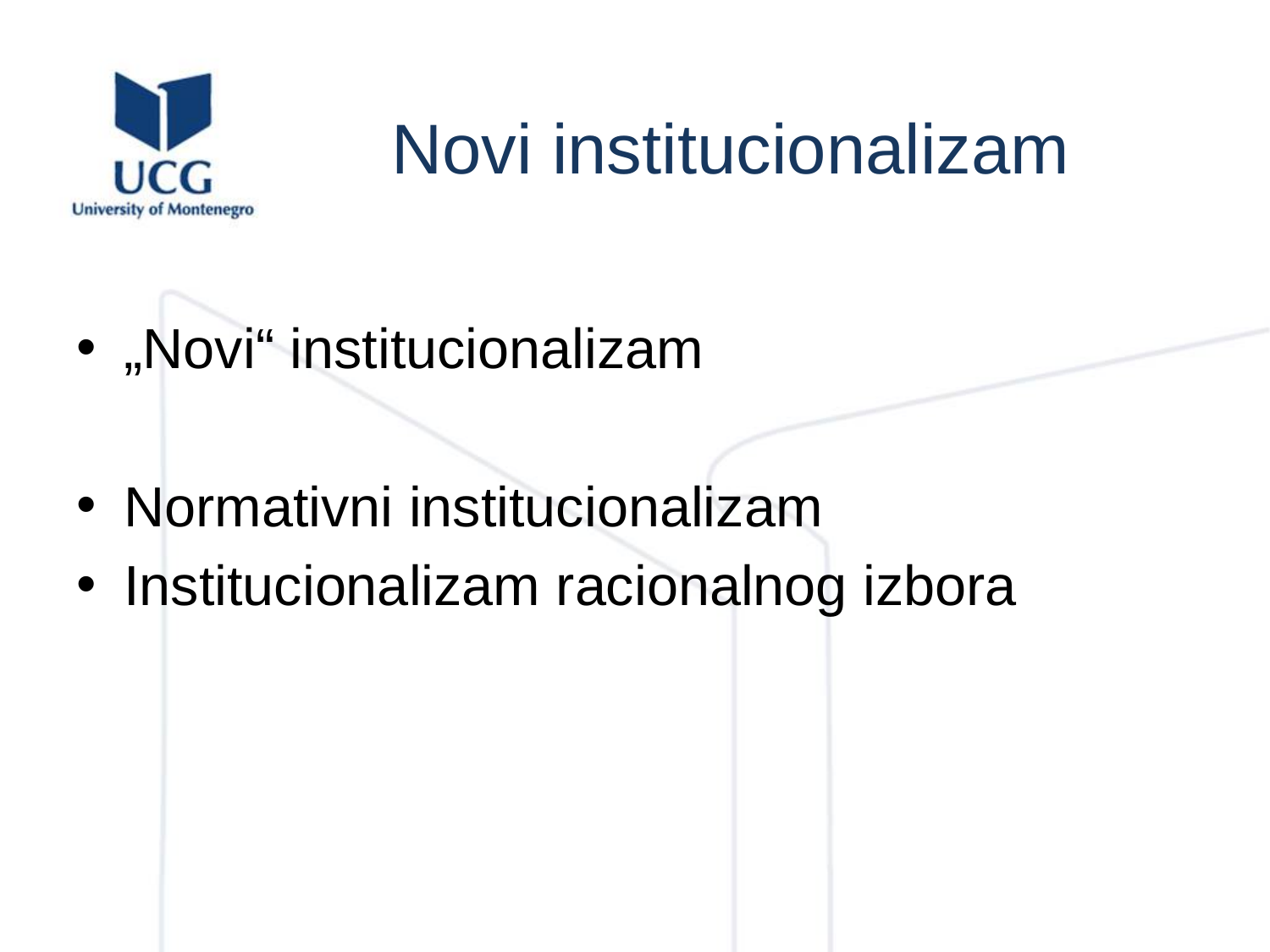

# Novi institucionalizam
„Novi“ institucionalizam

Normativni institucionalizam
Institucionalizam racionalnog izbora